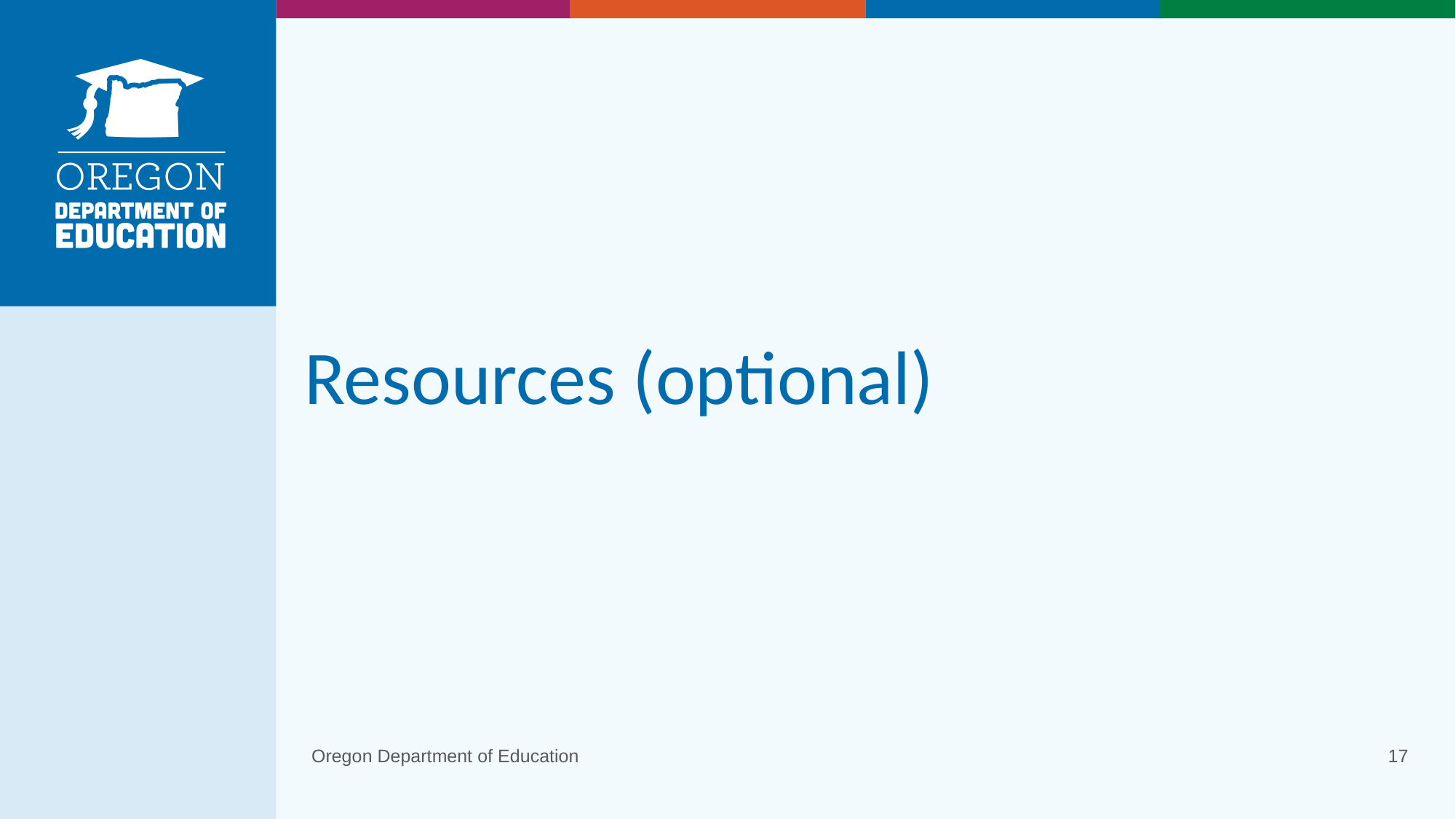

# Resources (optional)
Oregon Department of Education
17